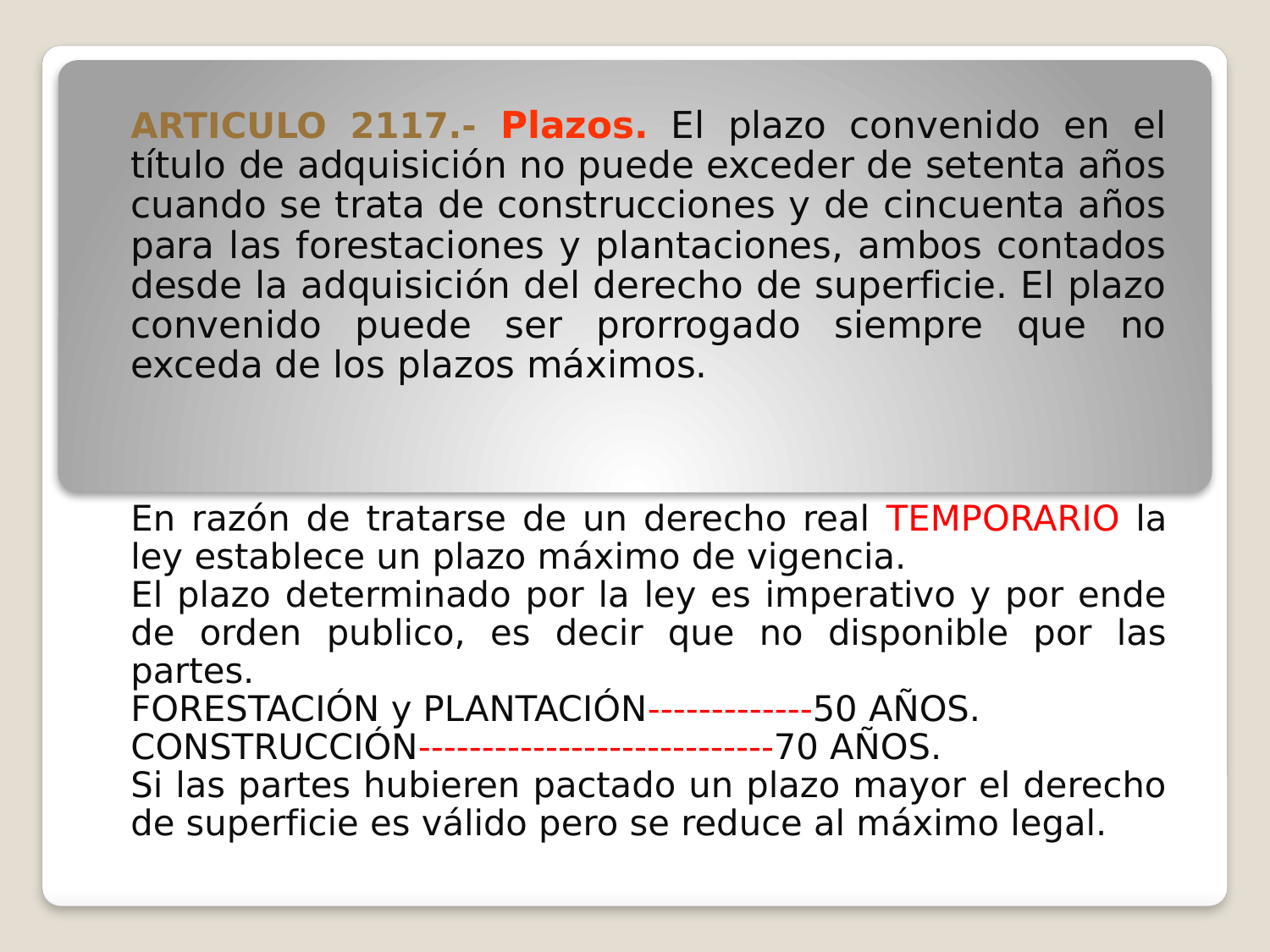

ARTICULO 2117.- Plazos. El plazo convenido en el título de adquisición no puede exceder de setenta años cuando se trata de construcciones y de cincuenta años para las forestaciones y plantaciones, ambos contados desde la adquisición del derecho de superficie. El plazo convenido puede ser prorrogado siempre que no exceda de los plazos máximos.

En razón de tratarse de un derecho real TEMPORARIO la ley establece un plazo máximo de vigencia.
El plazo determinado por la ley es imperativo y por ende de orden publico, es decir que no disponible por las partes.
FORESTACIÓN y PLANTACIÓN-------------50 AÑOS.
CONSTRUCCIÓN----------------------------70 AÑOS.
Si las partes hubieren pactado un plazo mayor el derecho de superficie es válido pero se reduce al máximo legal.